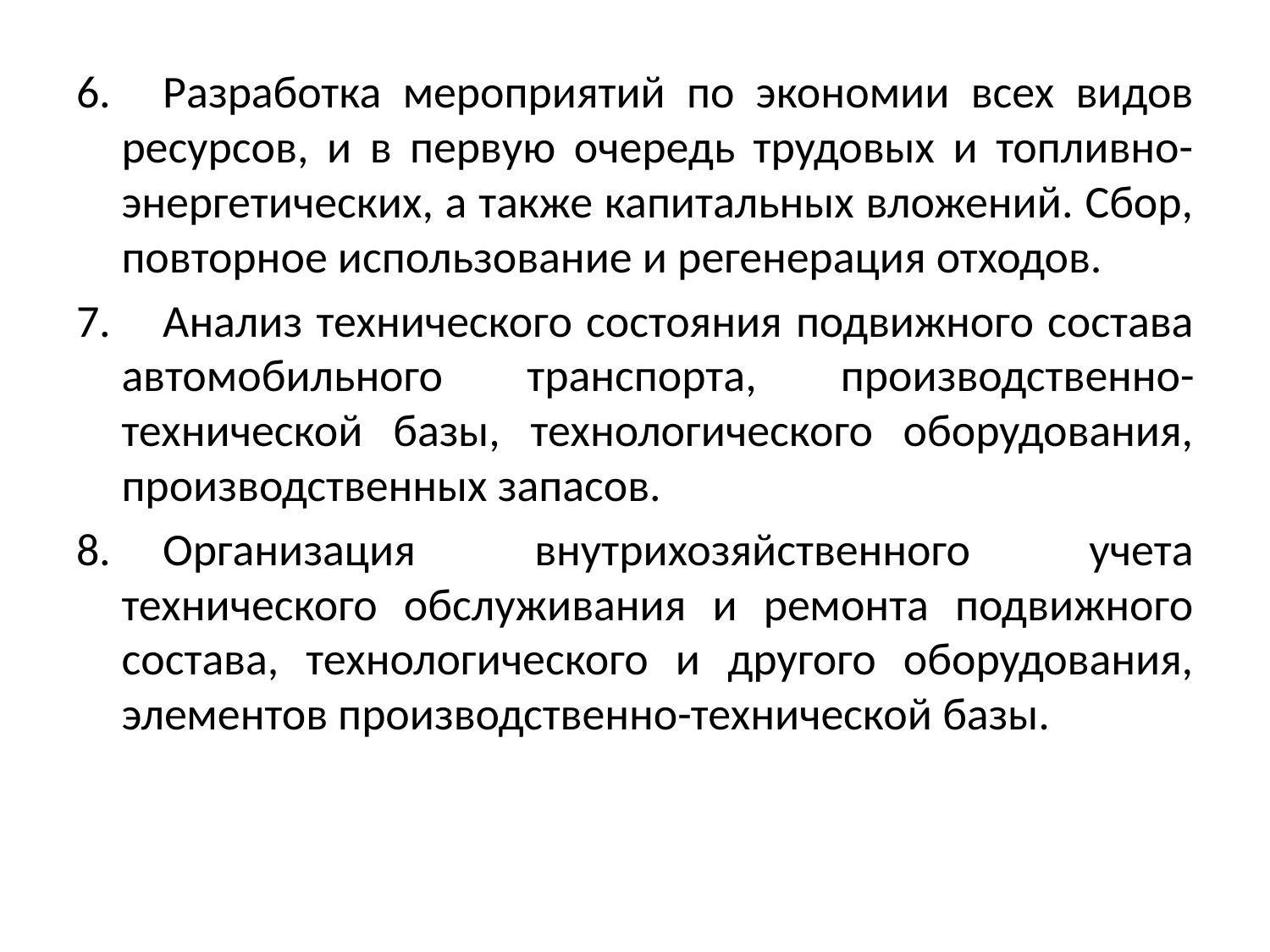

6.     Разработка мероприятий по экономии всех видов ресурсов, и в первую очередь трудовых и топливно-энергетических, а также капитальных вложений. Сбор, повторное использование и регенерация отходов.
7.     Анализ технического состояния подвижного состава автомобильного транспорта, производственно-технической базы, технологического оборудования, производственных запасов.
8.     Организация внутрихозяйственного учета технического обслуживания и ремонта подвижного состава, технологического и другого оборудования, элементов производственно-технической базы.